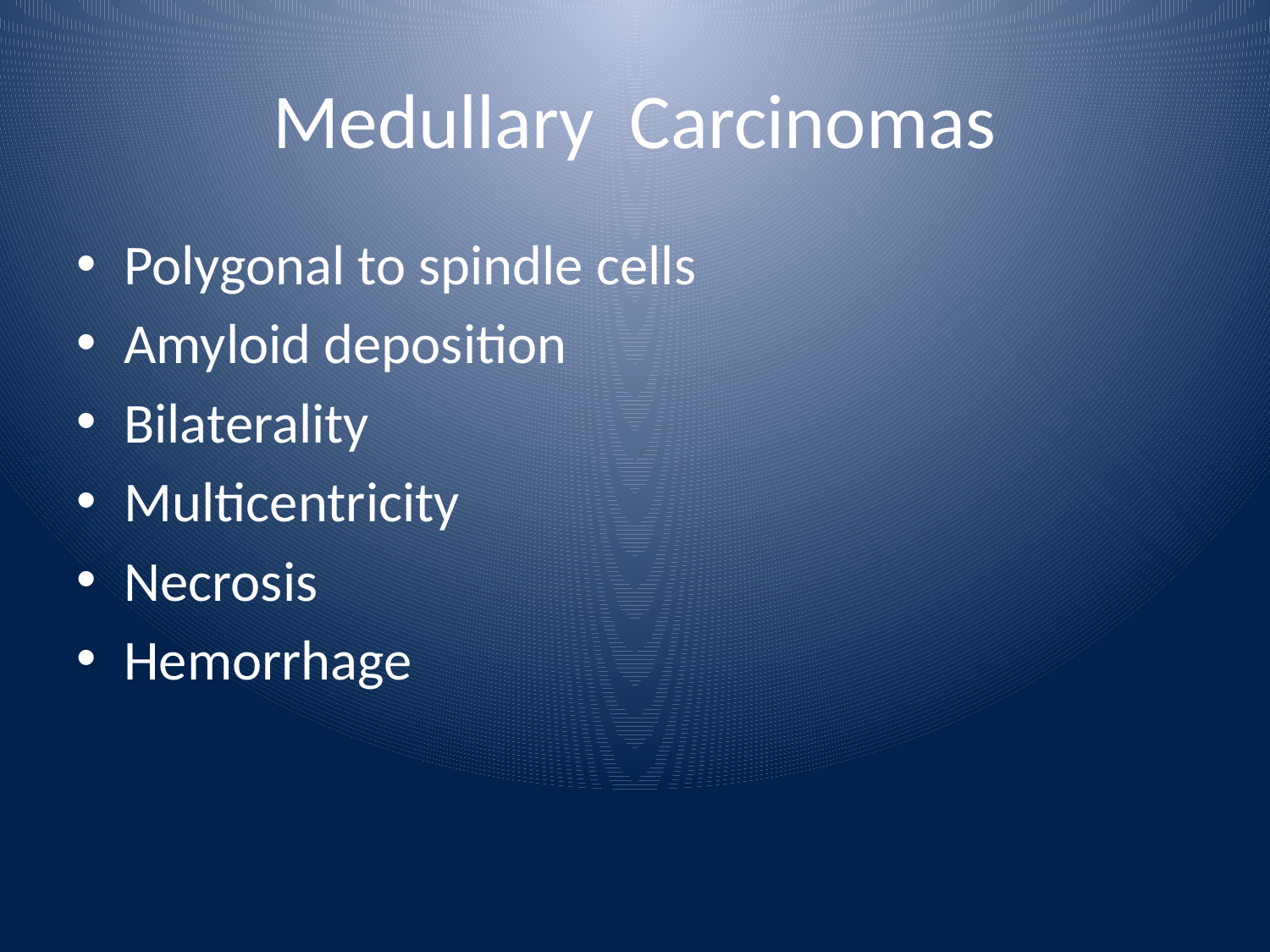

# Medullary  Carcinomas
Polygonal to spindle cells
Amyloid deposition
Bilaterality
Multicentricity
Necrosis
Hemorrhage